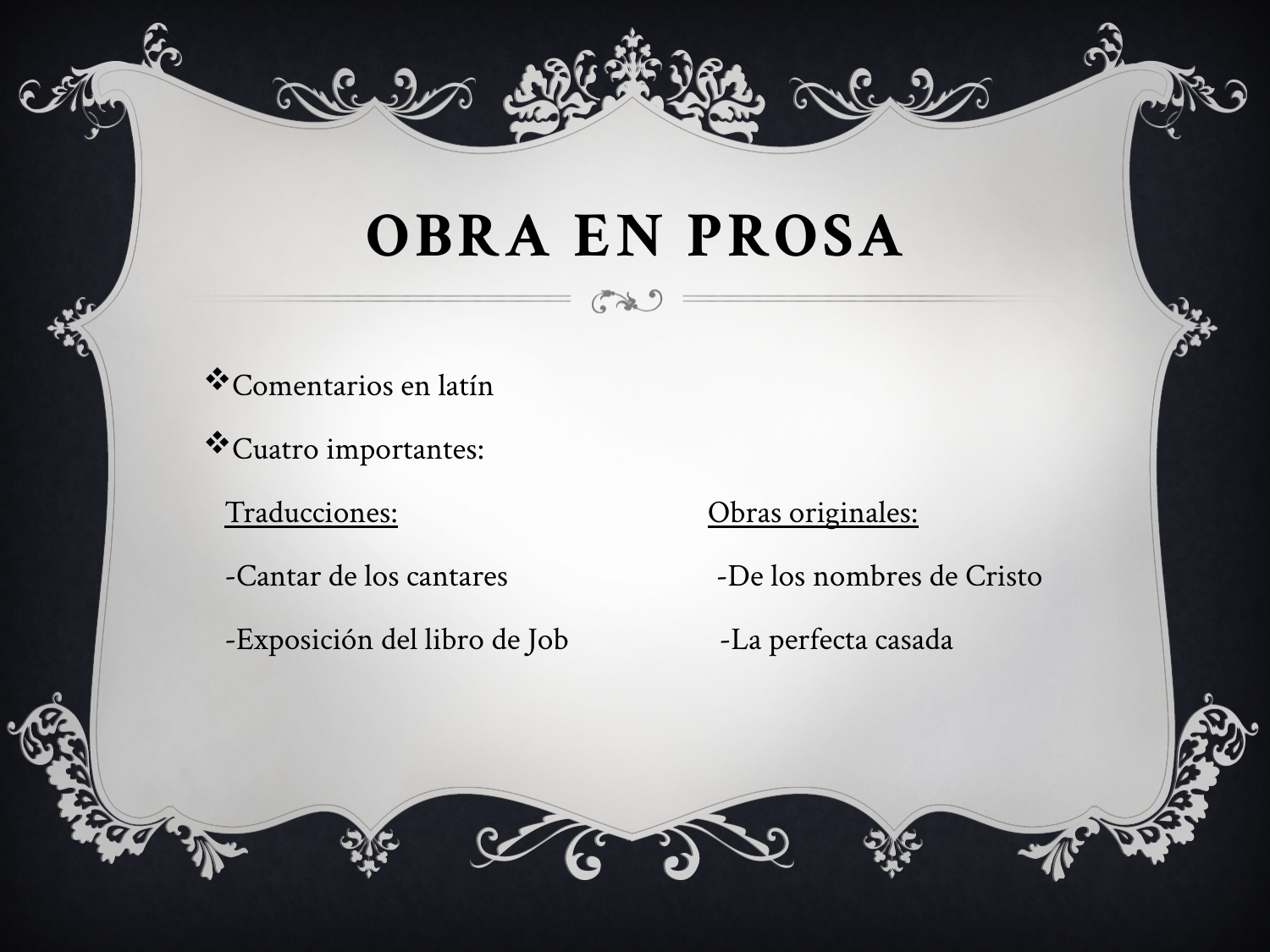

# OBRA en prosa
Comentarios en latín
Cuatro importantes:
   Traducciones:                                           Obras originales:
   -Cantar de los cantares                             -De los nombres de Cristo
   -Exposición del libro de Job                     -La perfecta casada